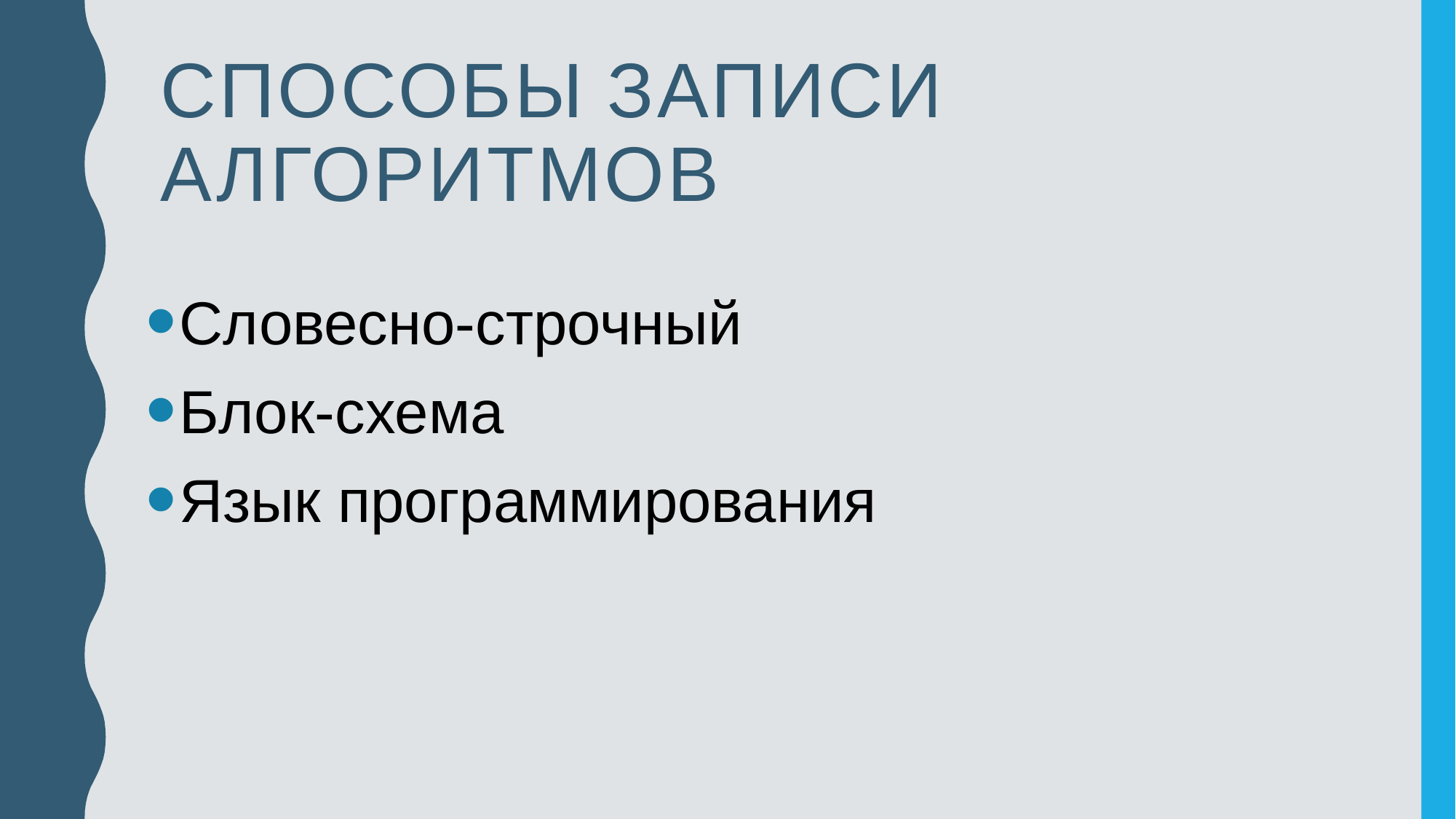

# Способы записи алгоритмов
Словесно-строчный
Блок-схема
Язык программирования